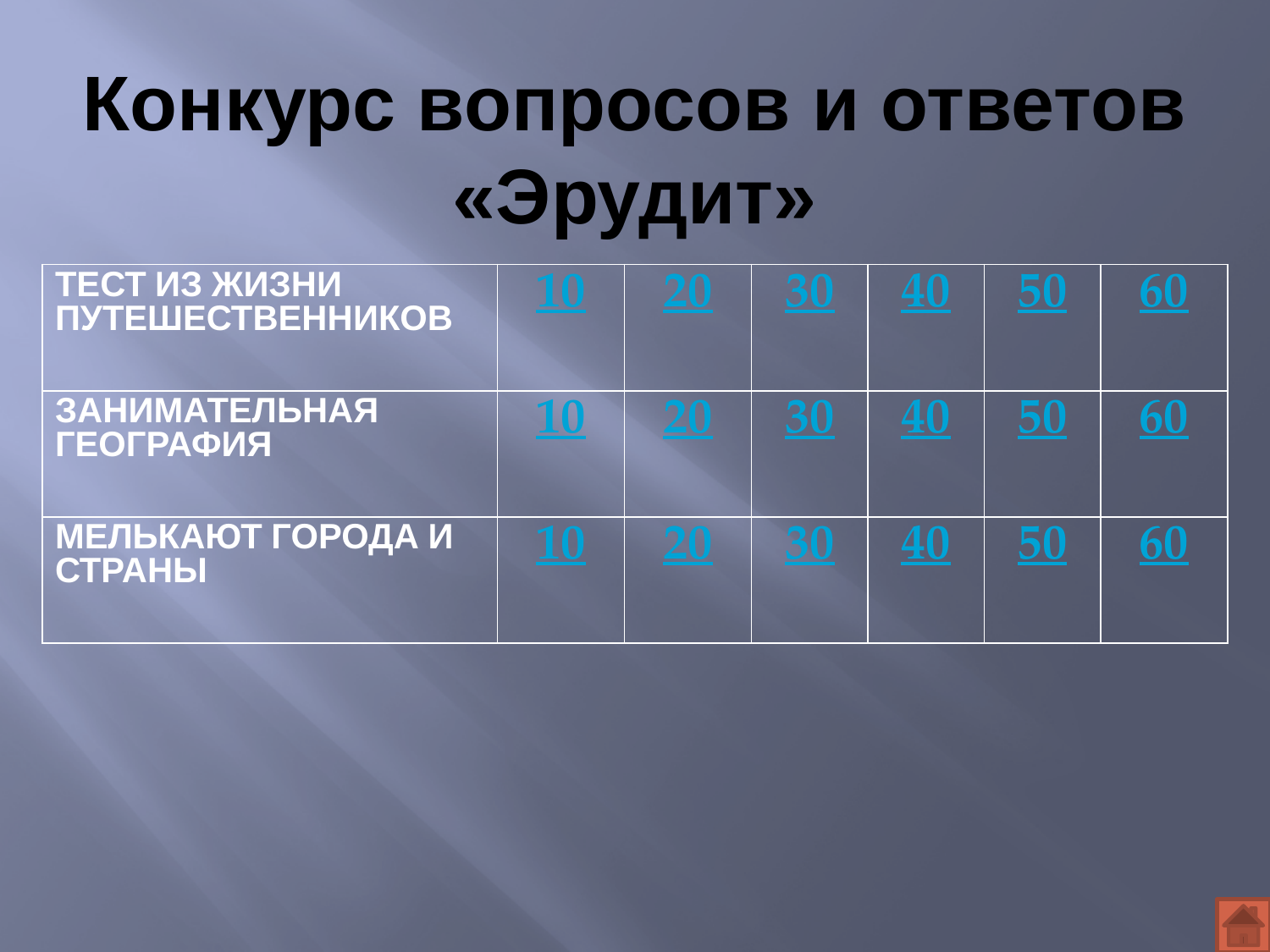

# Конкурс вопросов и ответов «Эрудит»
| ТЕСТ ИЗ ЖИЗНИ ПУТЕШЕСТВЕННИКОВ | 10 | 20 | 30 | 40 | 50 | 60 |
| --- | --- | --- | --- | --- | --- | --- |
| ЗАНИМАТЕЛЬНАЯ ГЕОГРАФИЯ | 10 | 20 | 30 | 40 | 50 | 60 |
| МЕЛЬКАЮТ ГОРОДА И СТРАНЫ | 10 | 20 | 30 | 40 | 50 | 60 |